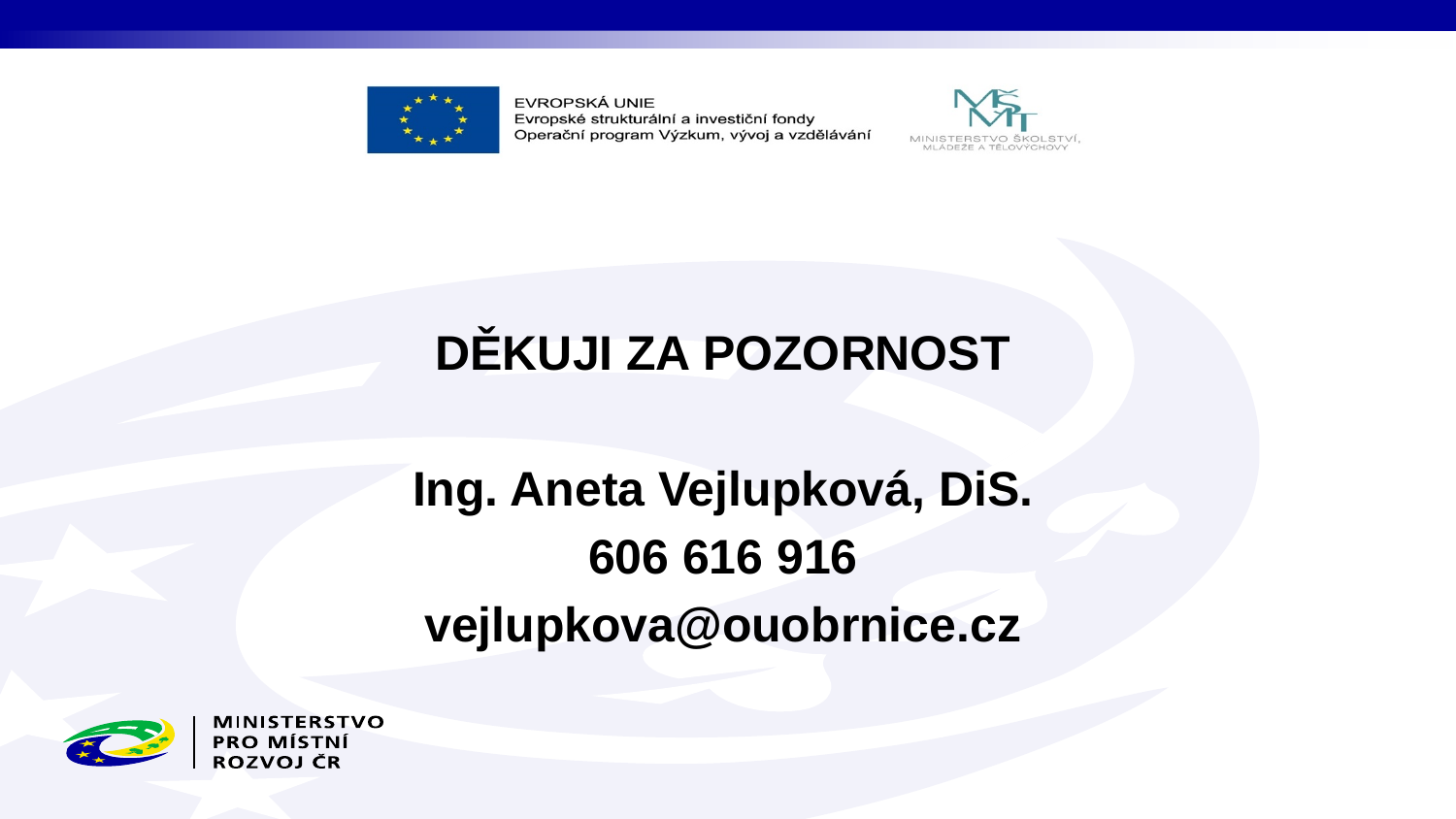

DĚKUJI ZA POZORNOST

Ing. Aneta Vejlupková, DiS.
606 616 916
vejlupkova@ouobrnice.cz